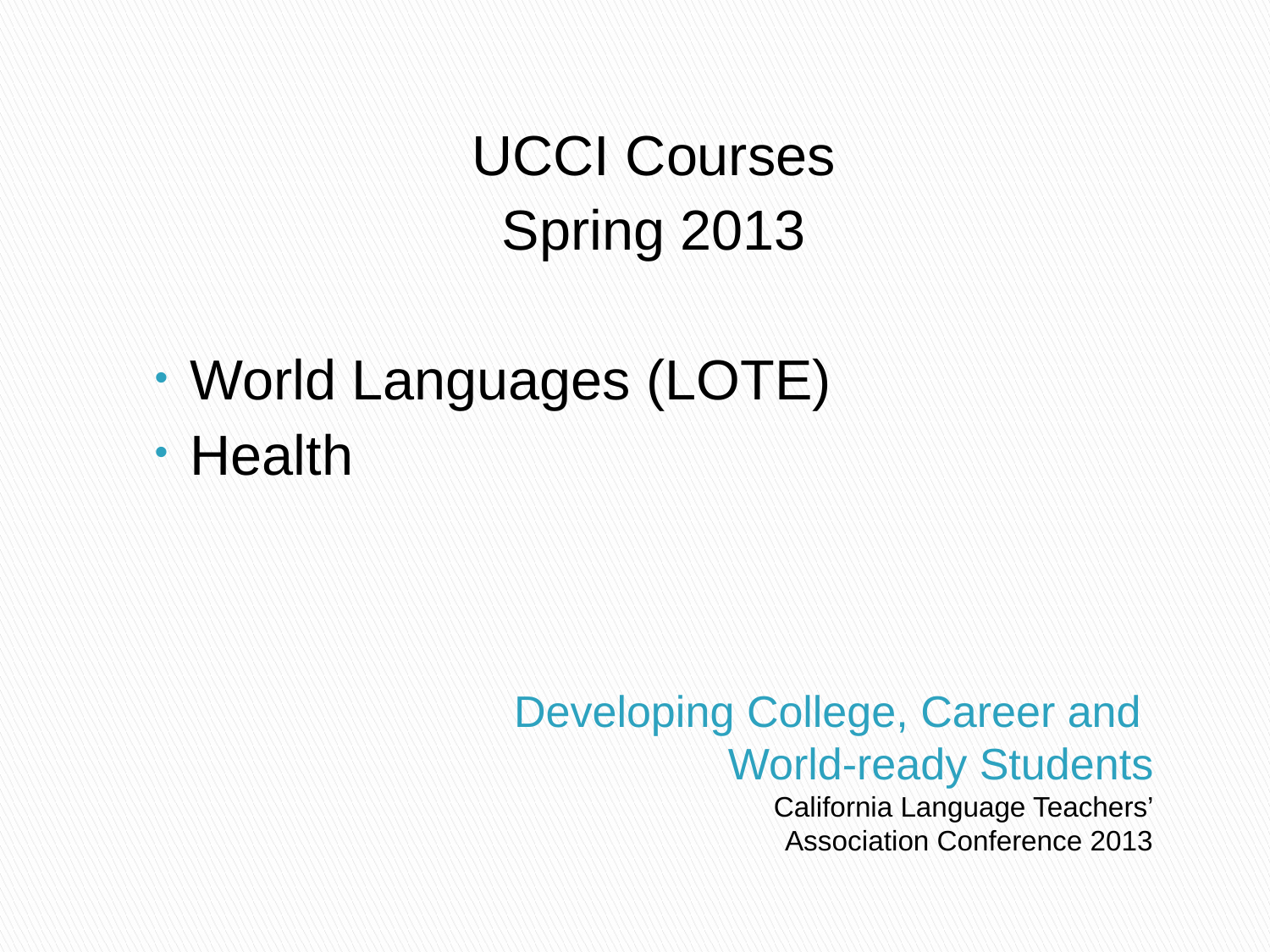

UCCI Courses
Spring 2013

World Languages (LOTE)
Health
# Developing College, Career and World-ready Students
California Language Teachers’ Association Conference 2013